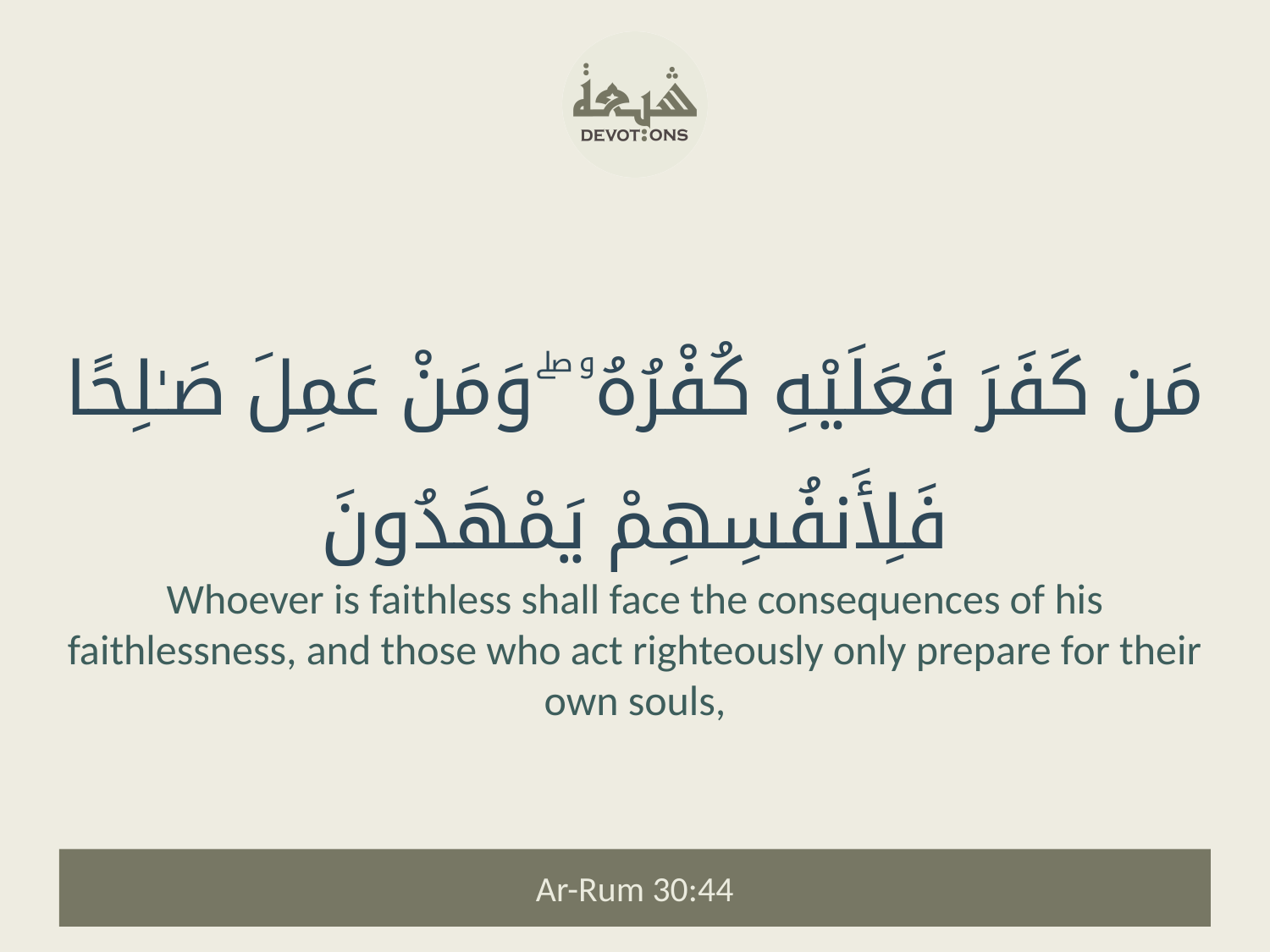

مَن كَفَرَ فَعَلَيْهِ كُفْرُهُۥ ۖ وَمَنْ عَمِلَ صَـٰلِحًا فَلِأَنفُسِهِمْ يَمْهَدُونَ
Whoever is faithless shall face the consequences of his faithlessness, and those who act righteously only prepare for their own souls,
Ar-Rum 30:44